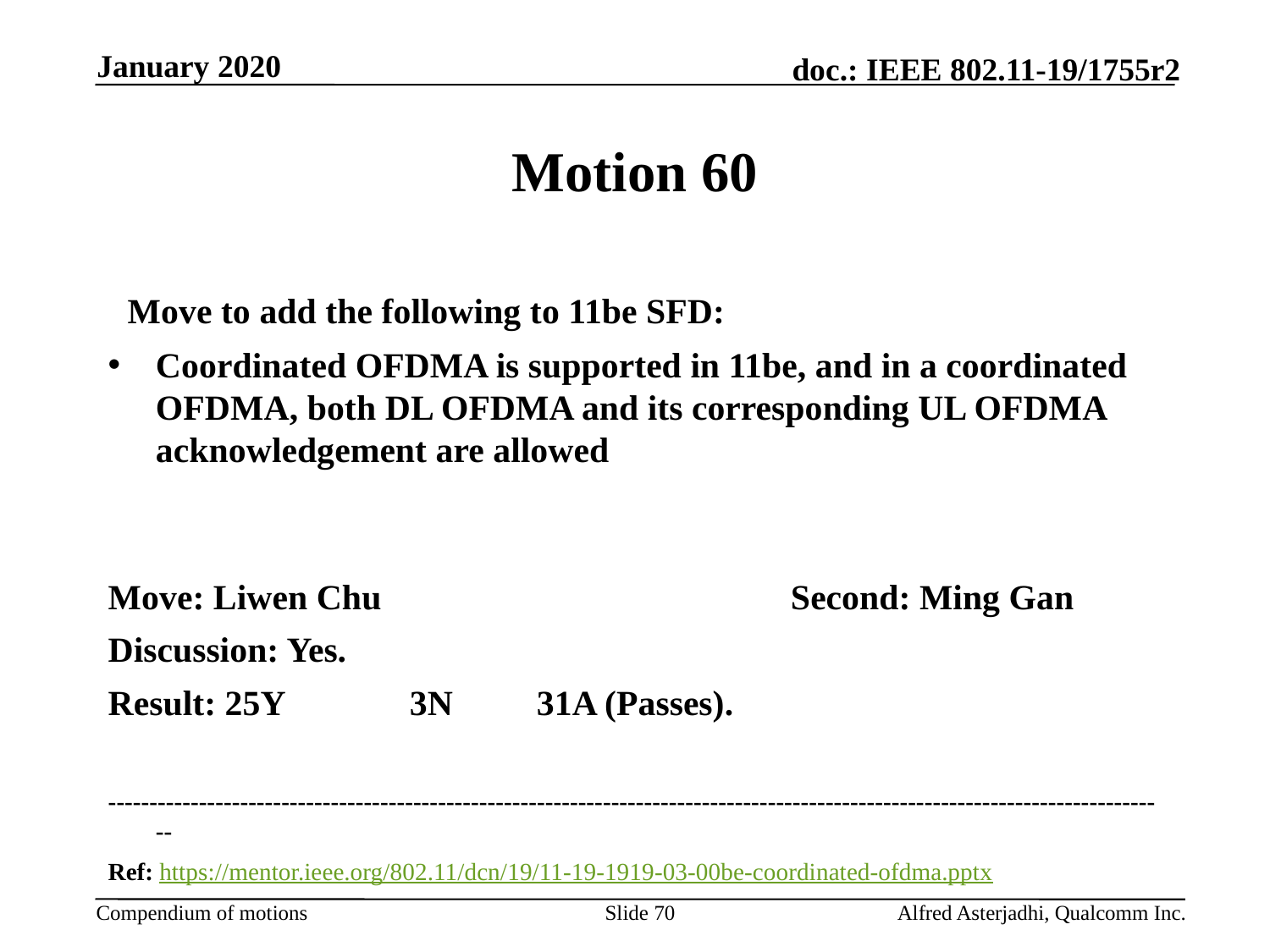

January 2020
# Motion 60
  Move to add the following to 11be SFD:
Coordinated OFDMA is supported in 11be, and in a coordinated OFDMA, both DL OFDMA and its corresponding UL OFDMA acknowledgement are allowed

Move: Liwen Chu				Second: Ming Gan
Discussion: Yes.
Result: 25Y	3N	31A (Passes).

---------------------------------------------------------------------------------------------------------------------------------
Ref: https://mentor.ieee.org/802.11/dcn/19/11-19-1919-03-00be-coordinated-ofdma.pptx

Slide 70
Alfred Asterjadhi, Qualcomm Inc.